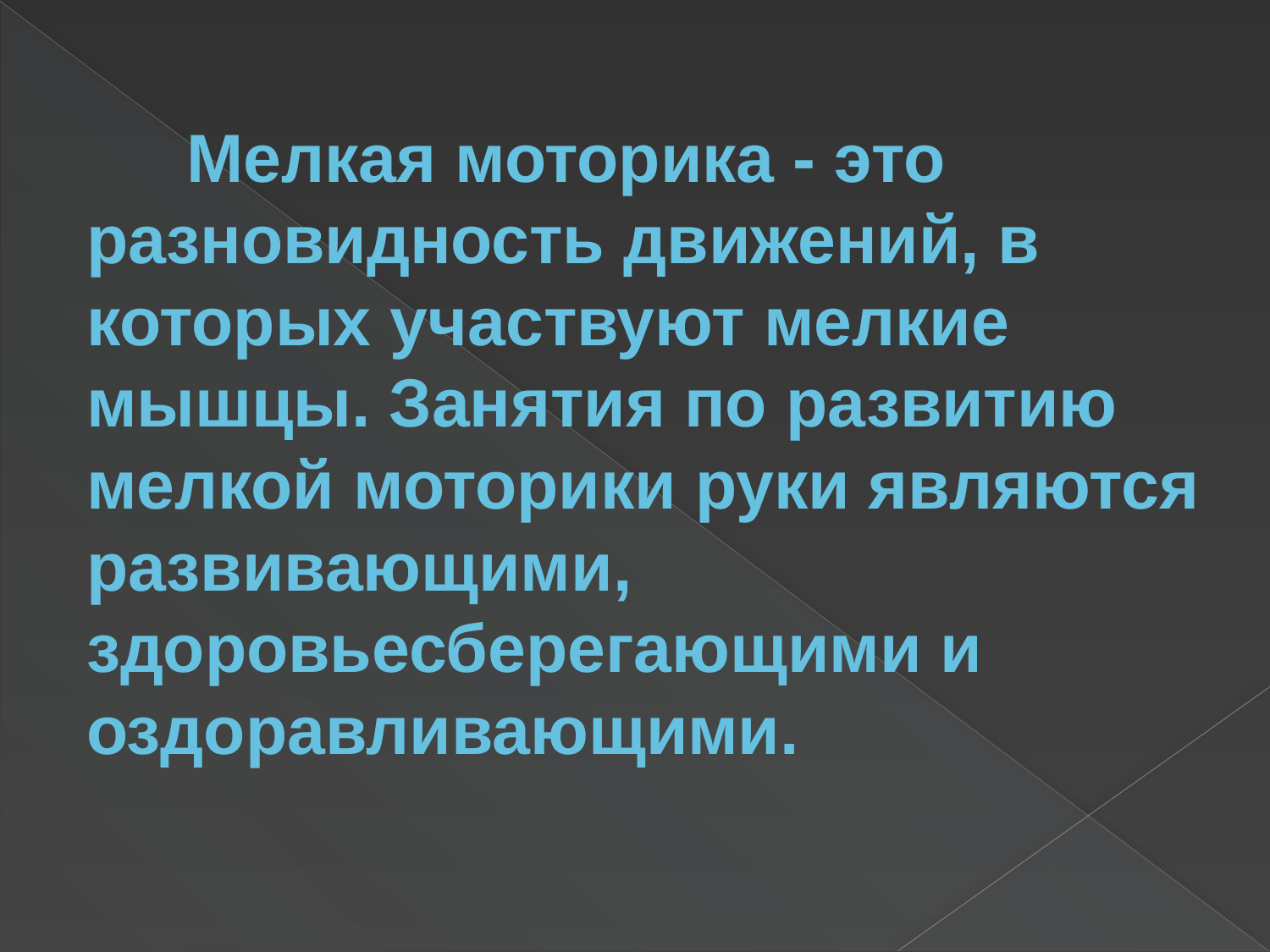

# Мелкая моторика - это разновидность движений, в которых участвуют мелкие мышцы. Занятия по развитию мелкой моторики руки являются развивающими, здоровьесберегающими и оздоравливающими.